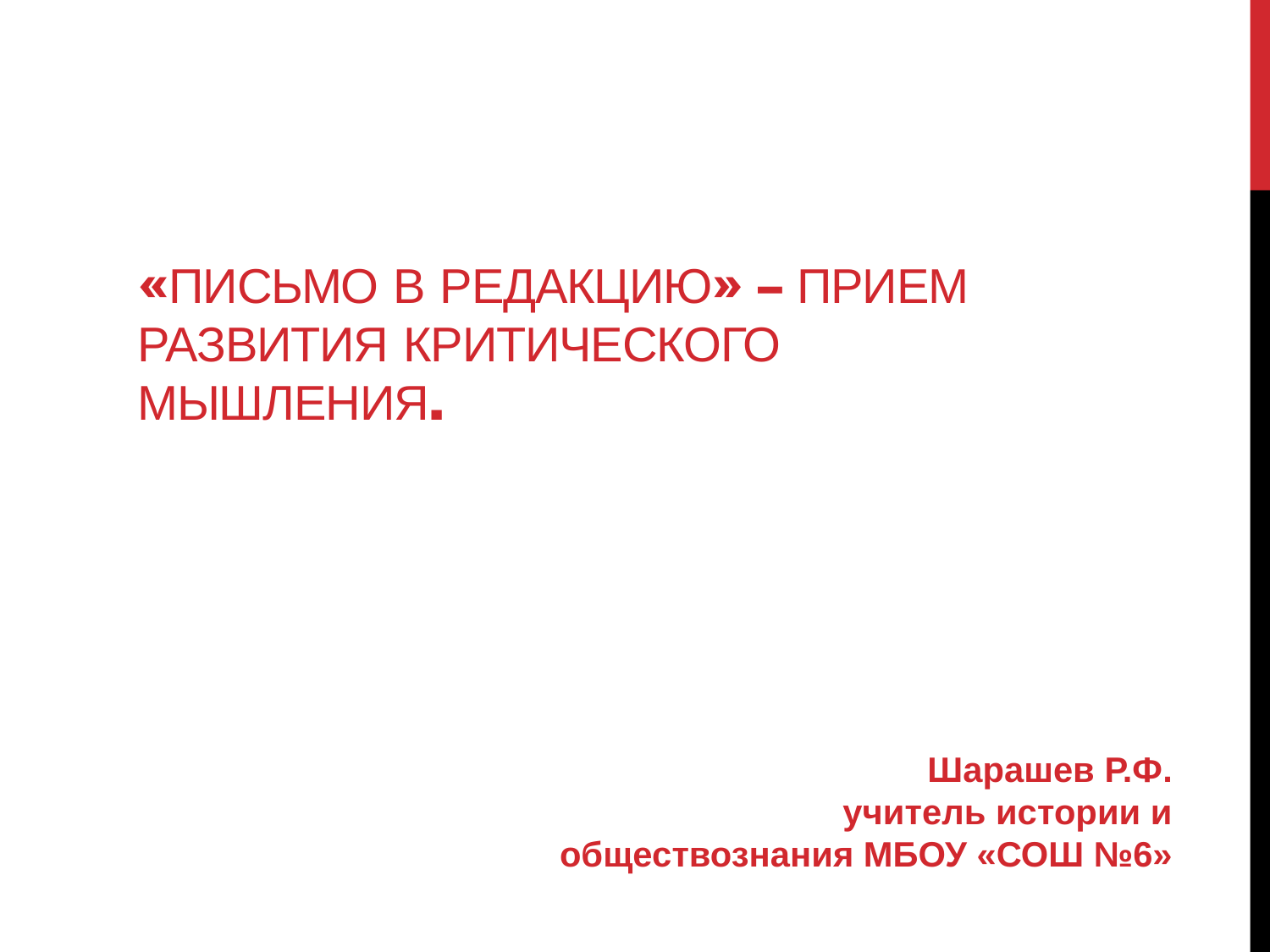

# «Письмо в редакцию» – прием развития критического мышления.
Шарашев Р.Ф.
учитель истории и обществознания МБОУ «СОШ №6»